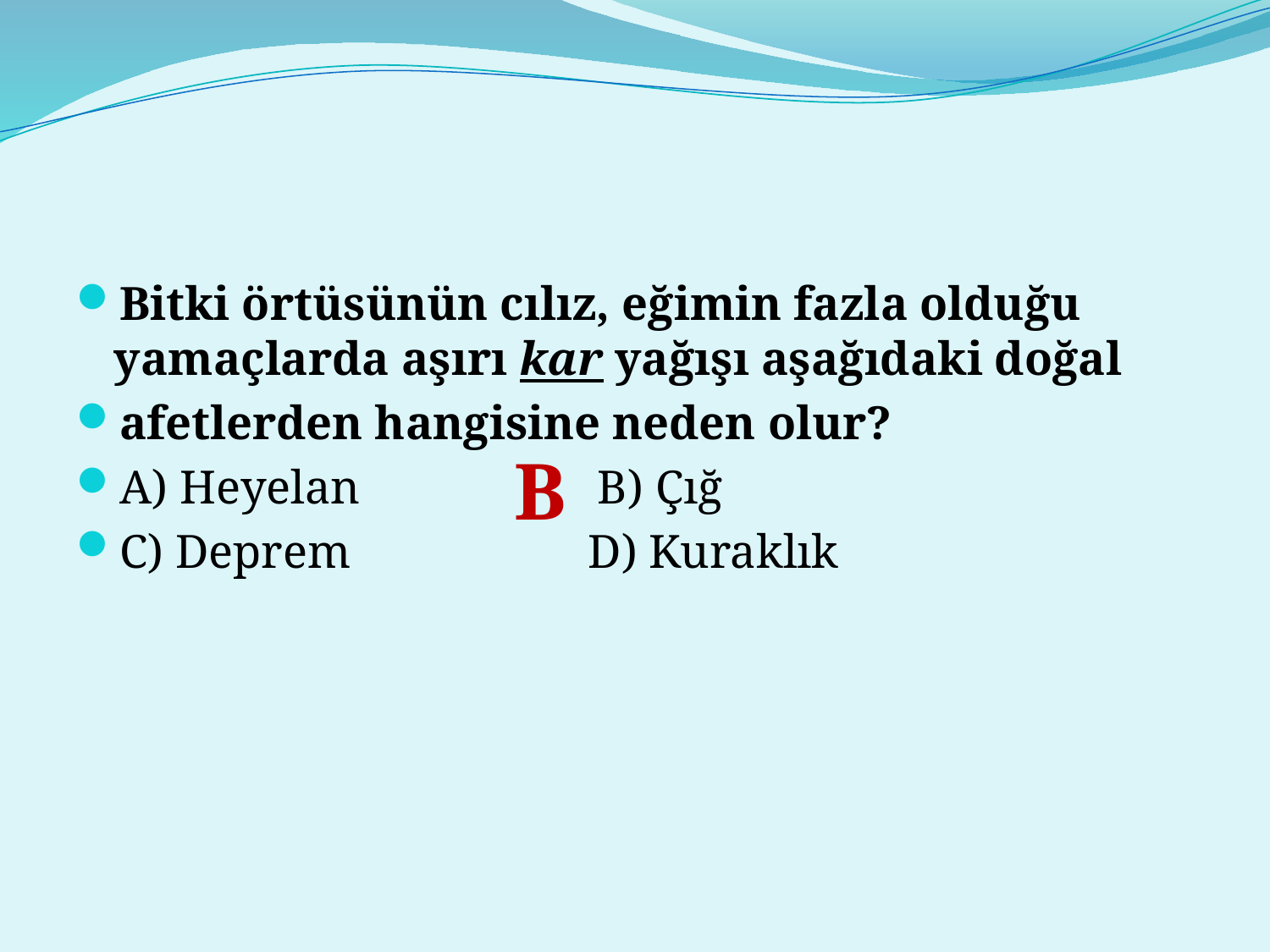

#
Bitki örtüsünün cılız, eğimin fazla olduğu yamaçlarda aşırı kar yağışı aşağıdaki doğal
afetlerden hangisine neden olur?
A) Heyelan                    B) Çığ
C) Deprem                    D) Kuraklık
B